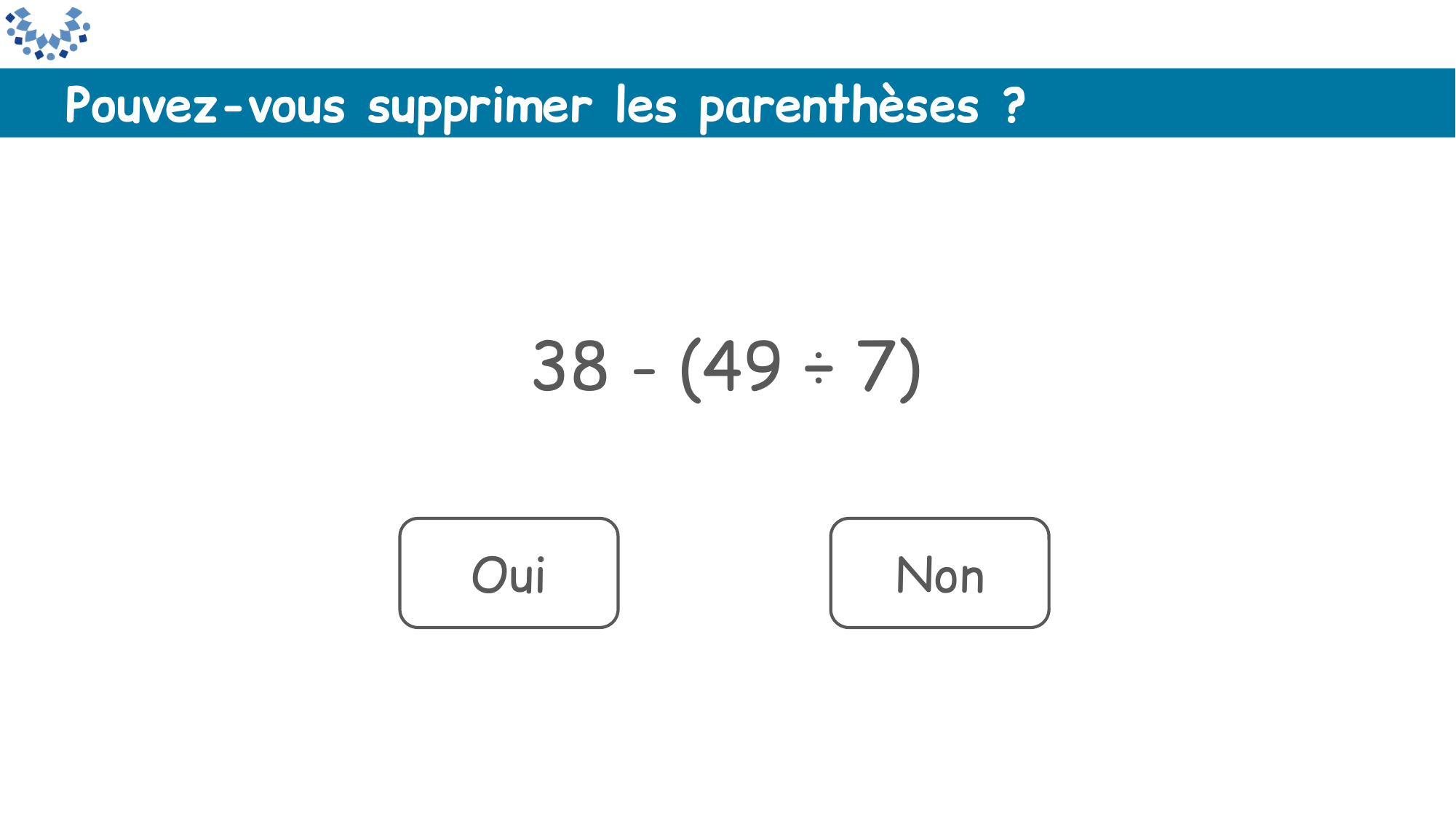

Pouvez-vous supprimer les parenthèses ?
38 - (49 ÷ 7)
Oui
Non